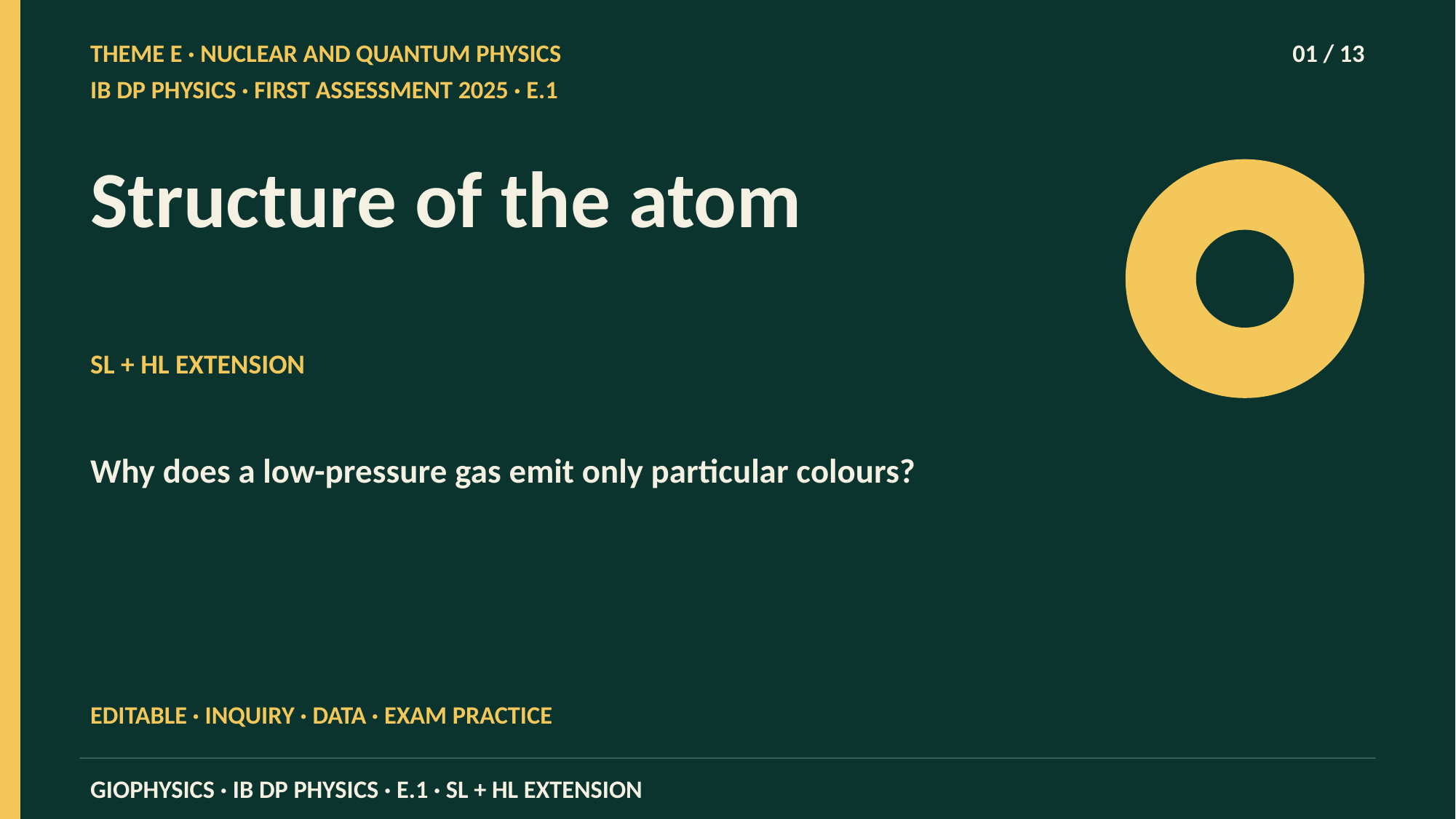

THEME E · NUCLEAR AND QUANTUM PHYSICS
01 / 13
IB DP PHYSICS · FIRST ASSESSMENT 2025 · E.1
Structure of the atom

SL + HL EXTENSION
Why does a low-pressure gas emit only particular colours?
EDITABLE · INQUIRY · DATA · EXAM PRACTICE

GIOPHYSICS · IB DP PHYSICS · E.1 · SL + HL EXTENSION